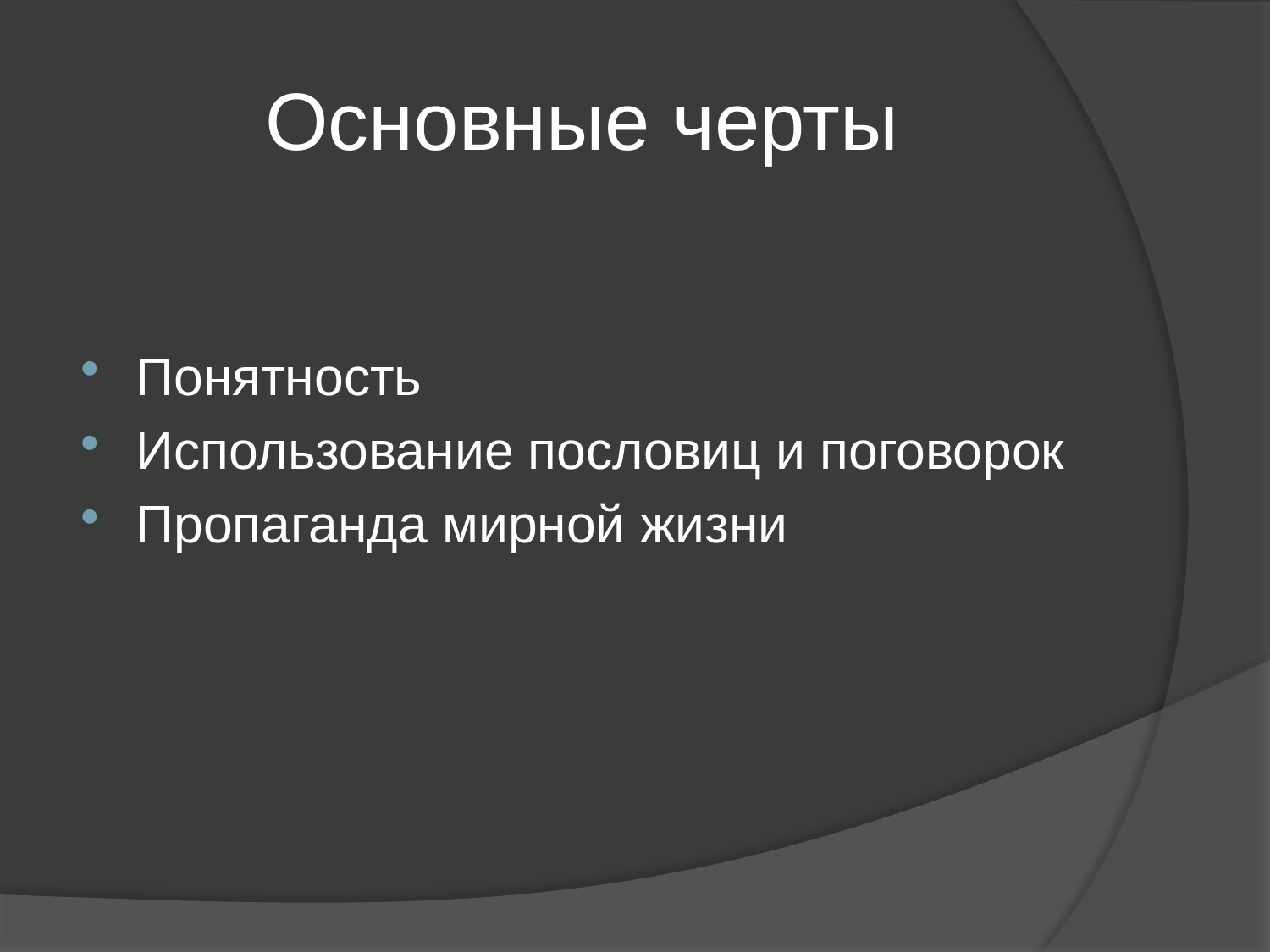

# Основные черты
Понятность
Использование пословиц и поговорок
Пропаганда мирной жизни